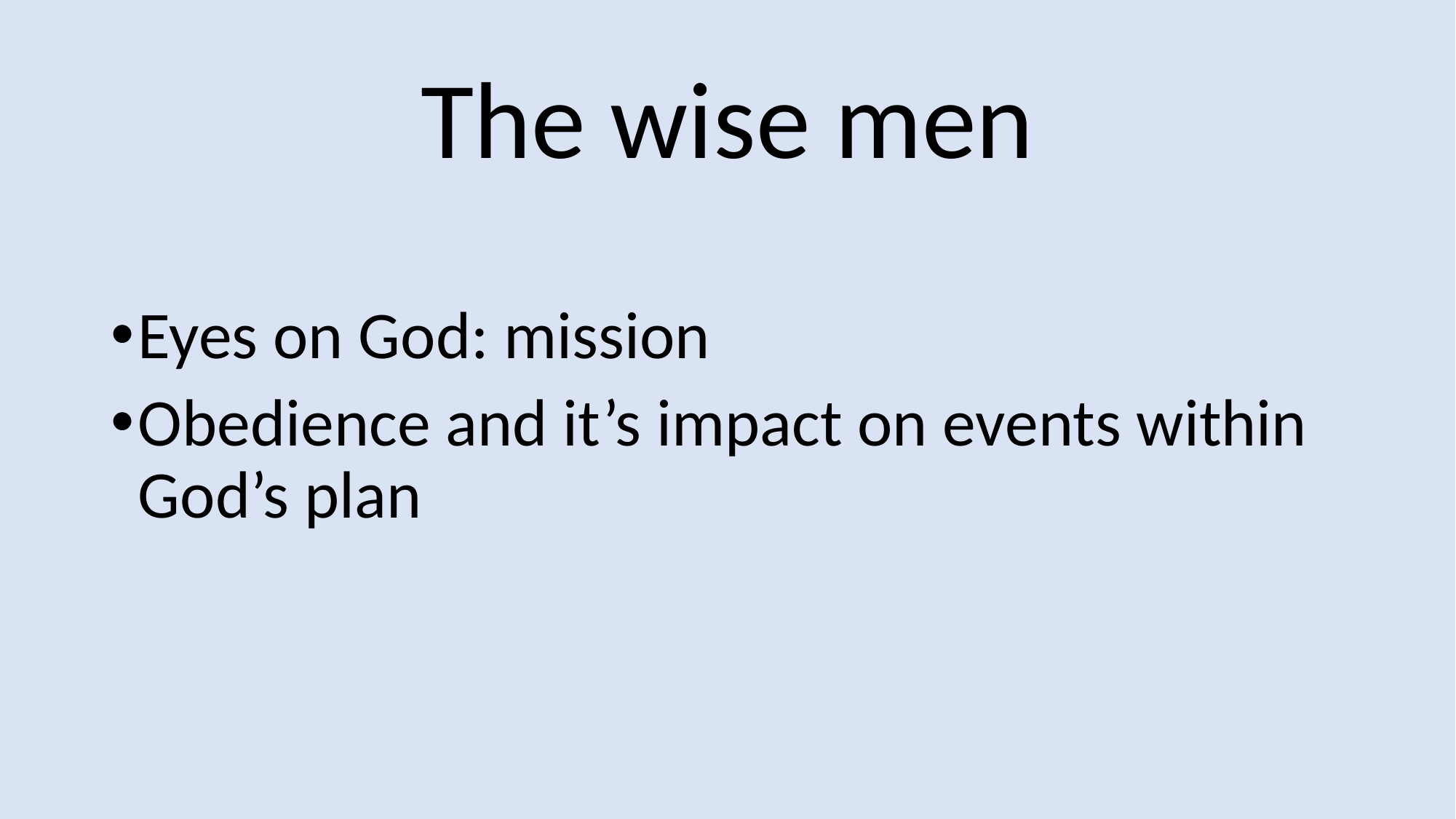

# The wise men
Eyes on God: mission
Obedience and it’s impact on events within God’s plan